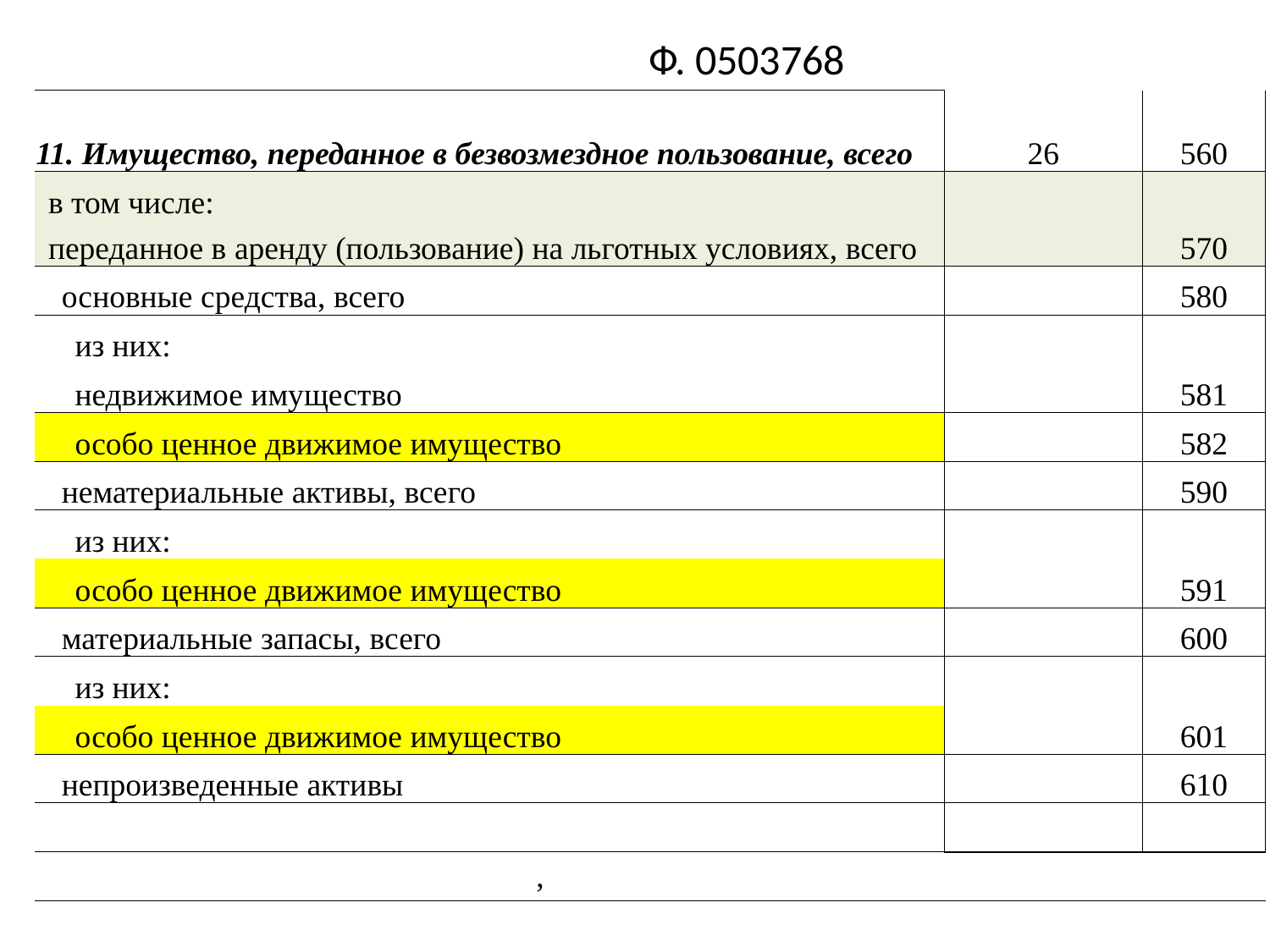

Ф. 0503768
| 11. Имущество, переданное в безвозмездное пользование, всего |  |  |  |  |  |  |  |  |  |  |  |  |  |  |  |  |  |  |  |  |  |  |  |  |  |  |  |  |  |  |  |  | 26 |  |  |  |  |  |  |  | 560 |  |  |  |  |
| --- | --- | --- | --- | --- | --- | --- | --- | --- | --- | --- | --- | --- | --- | --- | --- | --- | --- | --- | --- | --- | --- | --- | --- | --- | --- | --- | --- | --- | --- | --- | --- | --- | --- | --- | --- | --- | --- | --- | --- | --- | --- | --- | --- | --- | --- |
| в том числе: |  |  |  |  |  |  |  |  |  |  |  |  |  |  |  |  |  |  |  |  |  |  |  |  |  |  |  |  |  |  |  |  |  |  |  |  |  |  |  |  | 570 |  |  |  |  |
| переданное в аренду (пользование) на льготных условиях, всего |  |  |  |  |  |  |  |  |  |  |  |  |  |  |  |  |  |  |  |  |  |  |  |  |  |  |  |  |  |  |  |  |  |  |  |  |  |  |  |  |  |  |  |  |  |
| основные средства, всего |  |  |  |  |  |  |  |  |  |  |  |  |  |  |  |  |  |  |  |  |  |  |  |  |  |  |  |  |  |  |  |  |  |  |  |  |  |  |  |  | 580 |  |  |  |  |
| из них: |  |  |  |  |  |  |  |  |  |  |  |  |  |  |  |  |  |  |  |  |  |  |  |  |  |  |  |  |  |  |  |  |  |  |  |  |  |  |  |  | 581 |  |  |  |  |
| недвижимое имущество |  |  |  |  |  |  |  |  |  |  |  |  |  |  |  |  |  |  |  |  |  |  |  |  |  |  |  |  |  |  |  |  |  |  |  |  |  |  |  |  |  |  |  |  |  |
| особо ценное движимое имущество |  |  |  |  |  |  |  |  |  |  |  |  |  |  |  |  |  |  |  |  |  |  |  |  |  |  |  |  |  |  |  |  |  |  |  |  |  |  |  |  | 582 |  |  |  |  |
| нематериальные активы, всего |  |  |  |  |  |  |  |  |  |  |  |  |  |  |  |  |  |  |  |  |  |  |  |  |  |  |  |  |  |  |  |  |  |  |  |  |  |  |  |  | 590 |  |  |  |  |
| из них: |  |  |  |  |  |  |  |  |  |  |  |  |  |  |  |  |  |  |  |  |  |  |  |  |  |  |  |  |  |  |  |  |  |  |  |  |  |  |  |  | 591 |  |  |  |  |
| особо ценное движимое имущество |  |  |  |  |  |  |  |  |  |  |  |  |  |  |  |  |  |  |  |  |  |  |  |  |  |  |  |  |  |  |  |  |  |  |  |  |  |  |  |  |  |  |  |  |  |
| материальные запасы, всего |  |  |  |  |  |  |  |  |  |  |  |  |  |  |  |  |  |  |  |  |  |  |  |  |  |  |  |  |  |  |  |  |  |  |  |  |  |  |  |  | 600 |  |  |  |  |
| из них: |  |  |  |  |  |  |  |  |  |  |  |  |  |  |  |  |  |  |  |  |  |  |  |  |  |  |  |  |  |  |  |  |  |  |  |  |  |  |  |  | 601 |  |  |  |  |
| особо ценное движимое имущество |  |  |  |  |  |  |  |  |  |  |  |  |  |  |  |  |  |  |  |  |  |  |  |  |  |  |  |  |  |  |  |  |  |  |  |  |  |  |  |  |  |  |  |  |  |
| непроизведенные активы |  |  |  |  |  |  |  |  |  |  |  |  |  |  |  |  |  |  |  |  |  |  |  |  |  |  |  |  |  |  |  |  |  |  |  |  |  |  |  |  | 610 |  |  |  |  |
|  |  |  |  |  |  |  |  |  |  |  |  |  |  |  |  |  |  |  |  |  |  |  |  |  |  |  |  |  |  |  |  |  |  |  |  |  |  |  |  |  |  |  |  |  |  |
|  |  |  |  |  |  |  |  |  |  |  |  |  |  |  |  |  | , |  |  |  |  |  |  |  |  |  |  |  |  |  |  |  |  |  |  |  |  |  |  |  |  |  |  |  |  |